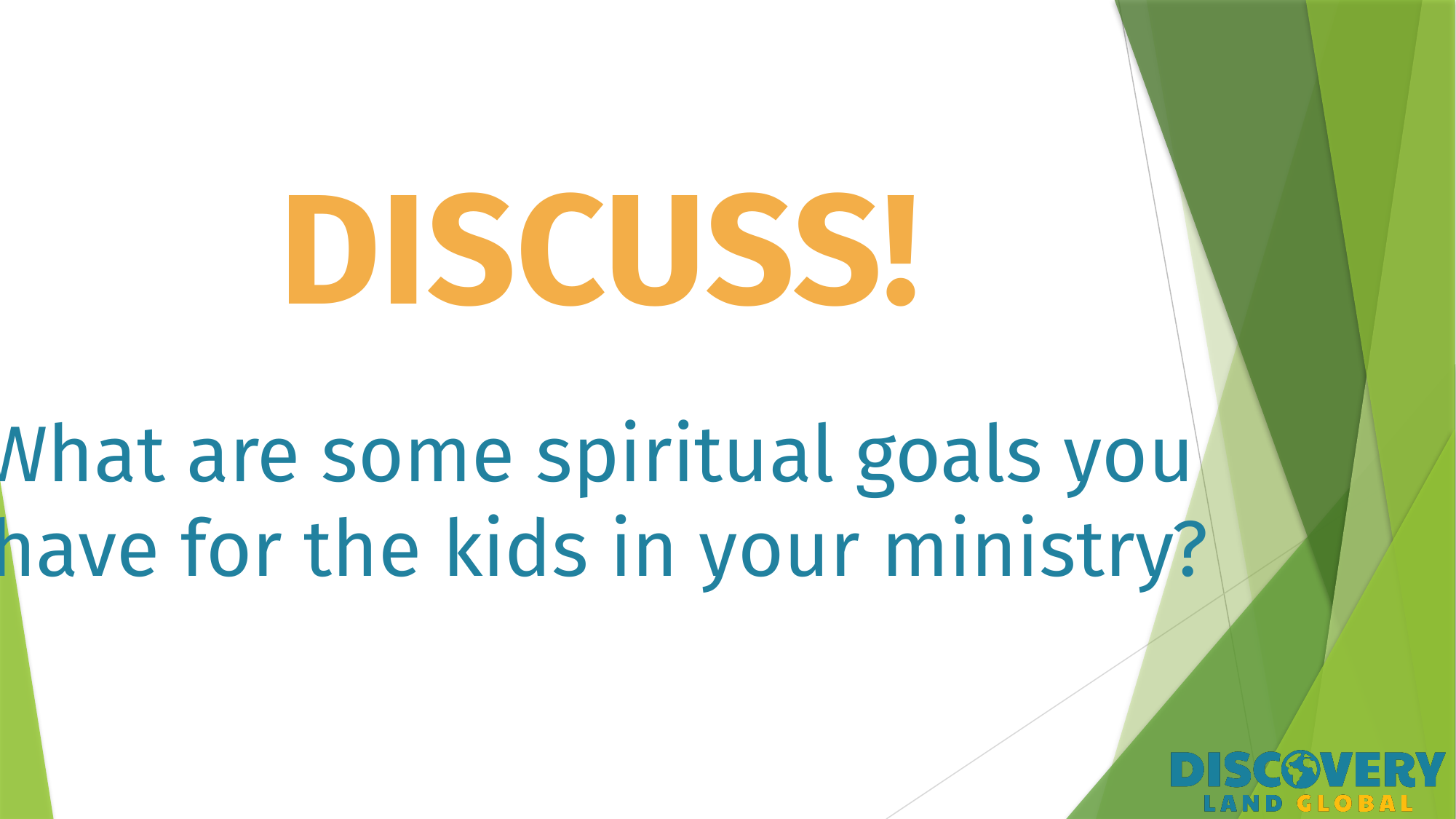

# DISCUSS! What are some spiritual goals you have for the kids in your ministry?